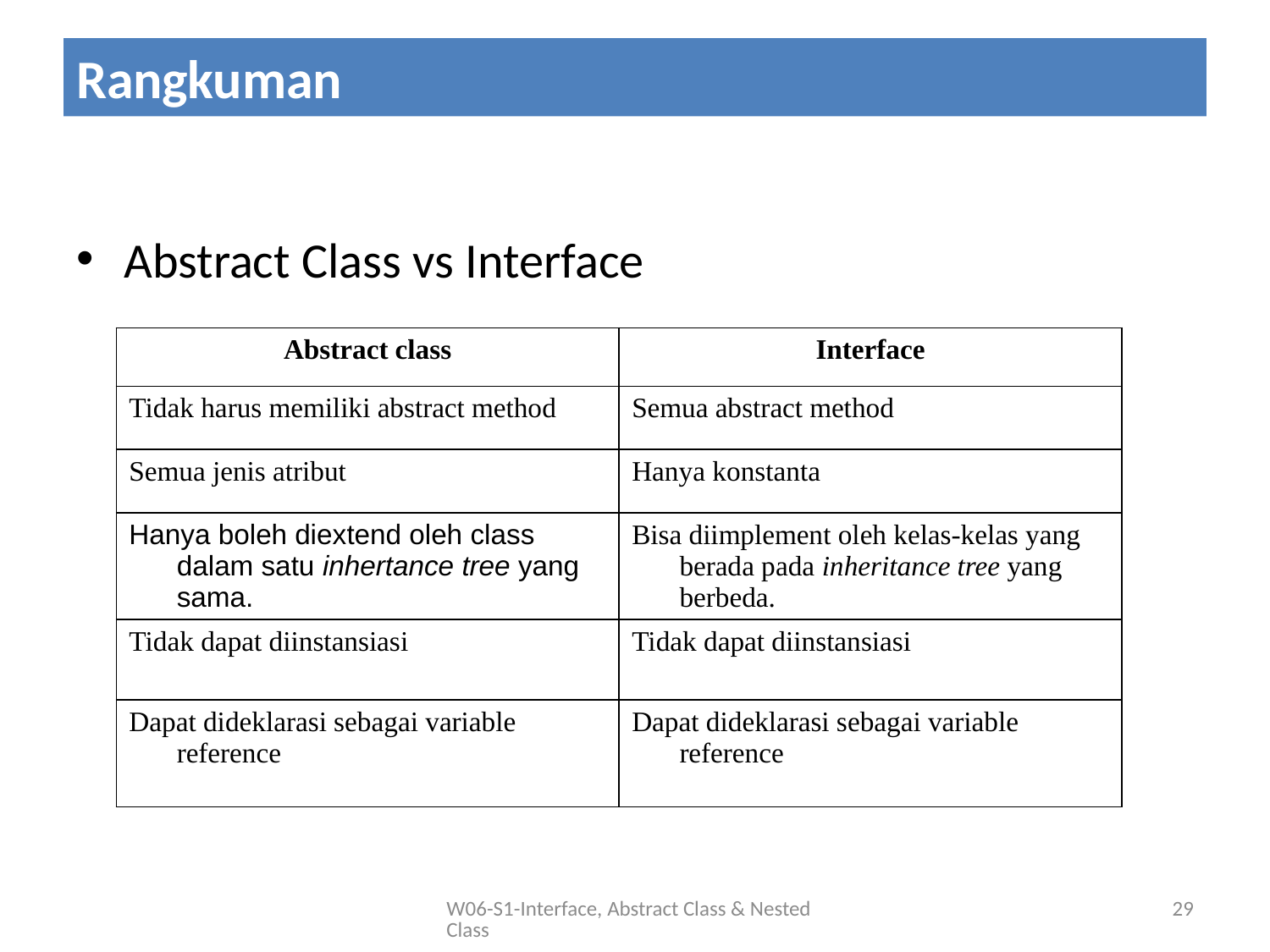

# Rangkuman
Abstract Class vs Interface
| Abstract class | Interface |
| --- | --- |
| Tidak harus memiliki abstract method | Semua abstract method |
| Semua jenis atribut | Hanya konstanta |
| Hanya boleh diextend oleh class dalam satu inhertance tree yang sama. | Bisa diimplement oleh kelas-kelas yang berada pada inheritance tree yang berbeda. |
| Tidak dapat diinstansiasi | Tidak dapat diinstansiasi |
| Dapat dideklarasi sebagai variable reference | Dapat dideklarasi sebagai variable reference |
W06-S1-Interface, Abstract Class & Nested Class
29